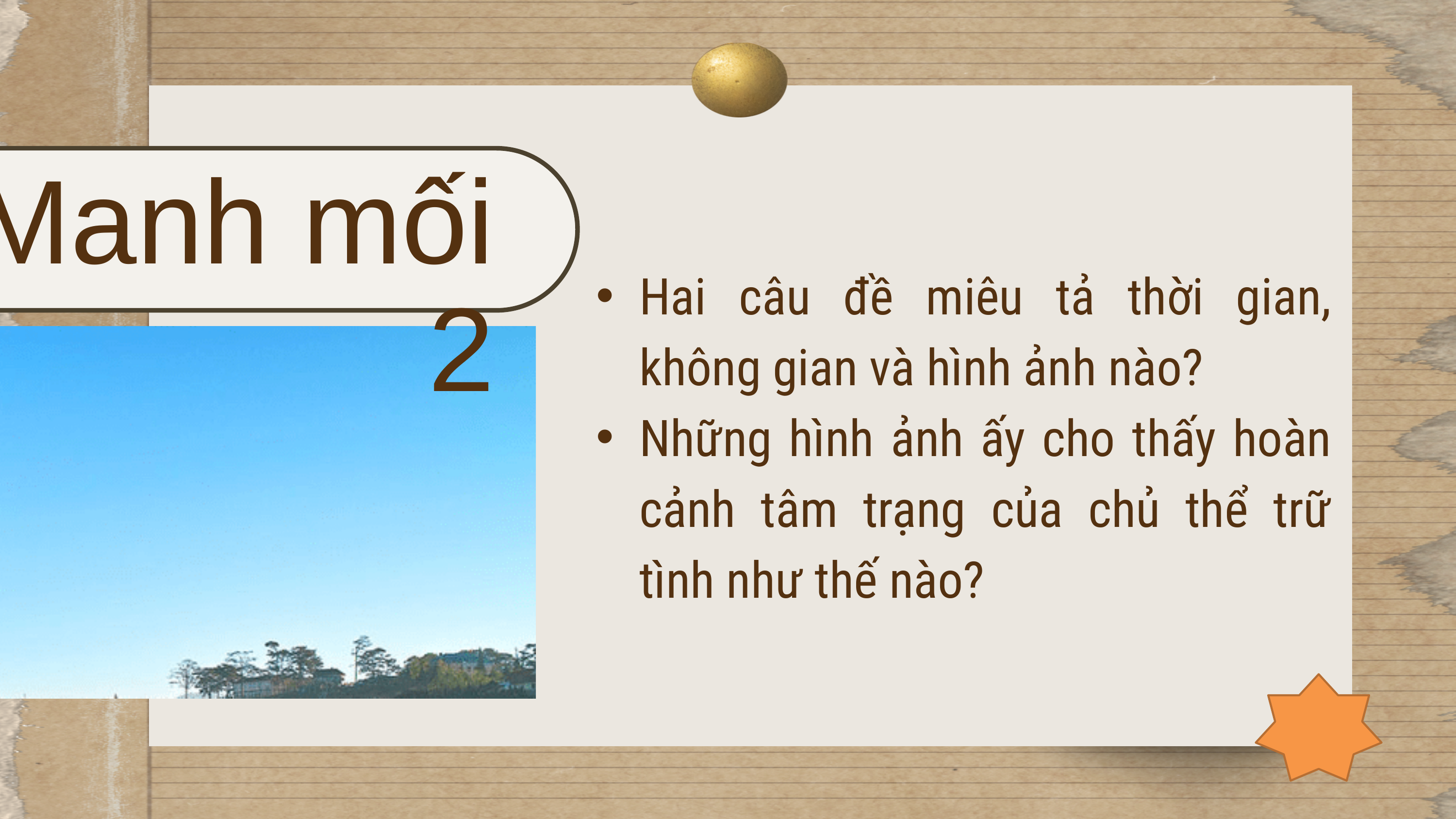

Manh mối 2
Hai câu đề miêu tả thời gian, không gian và hình ảnh nào?
Những hình ảnh ấy cho thấy hoàn cảnh tâm trạng của chủ thể trữ tình như thế nào?